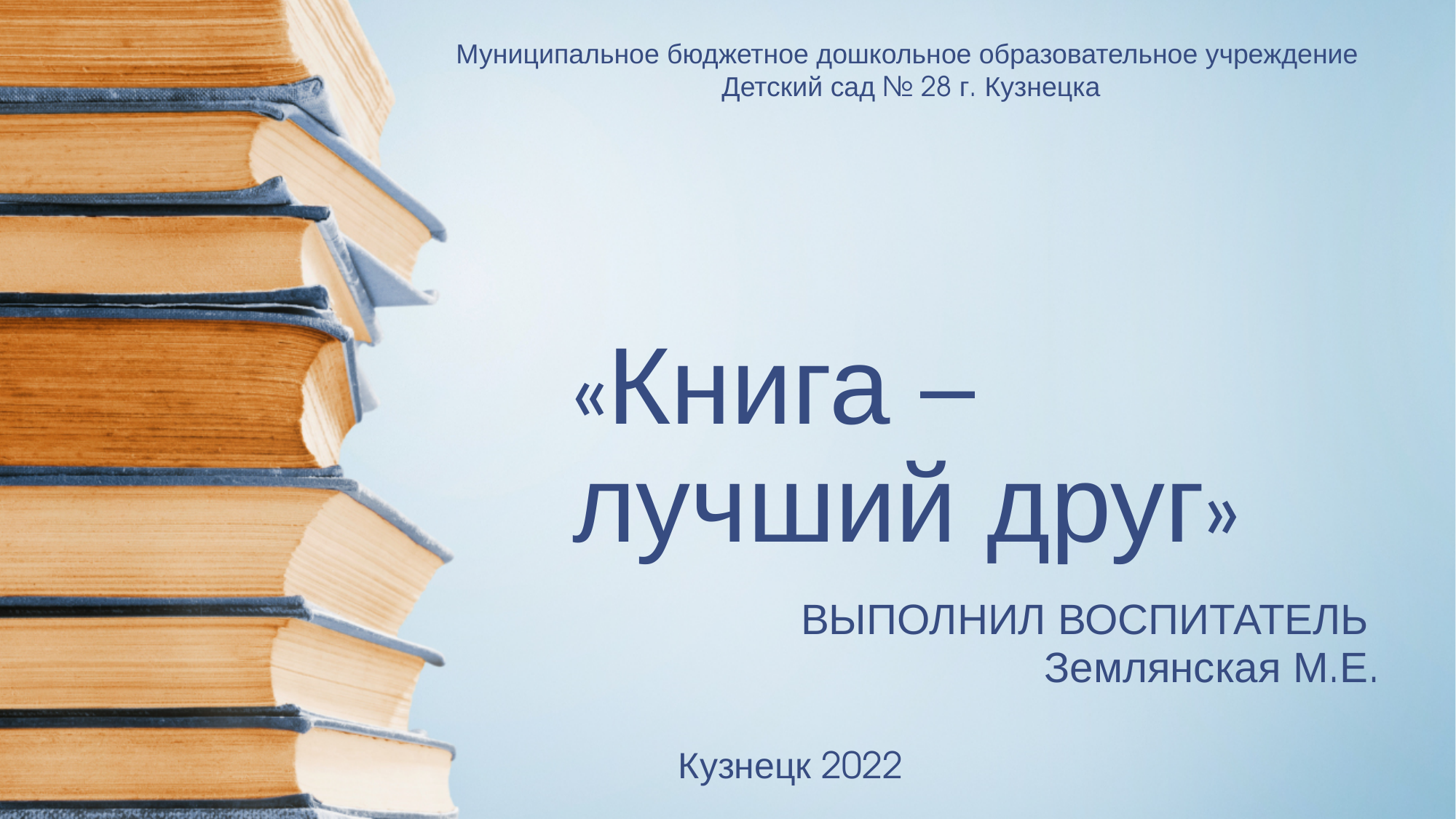

Муниципальное бюджетное дошкольное образовательное учреждение
Детский сад № 28 г. Кузнецка
# «Книга – лучший друг»
ВЫПОЛНИЛ ВОСПИТАТЕЛЬ
Землянская М.Е.
Кузнецк 2022